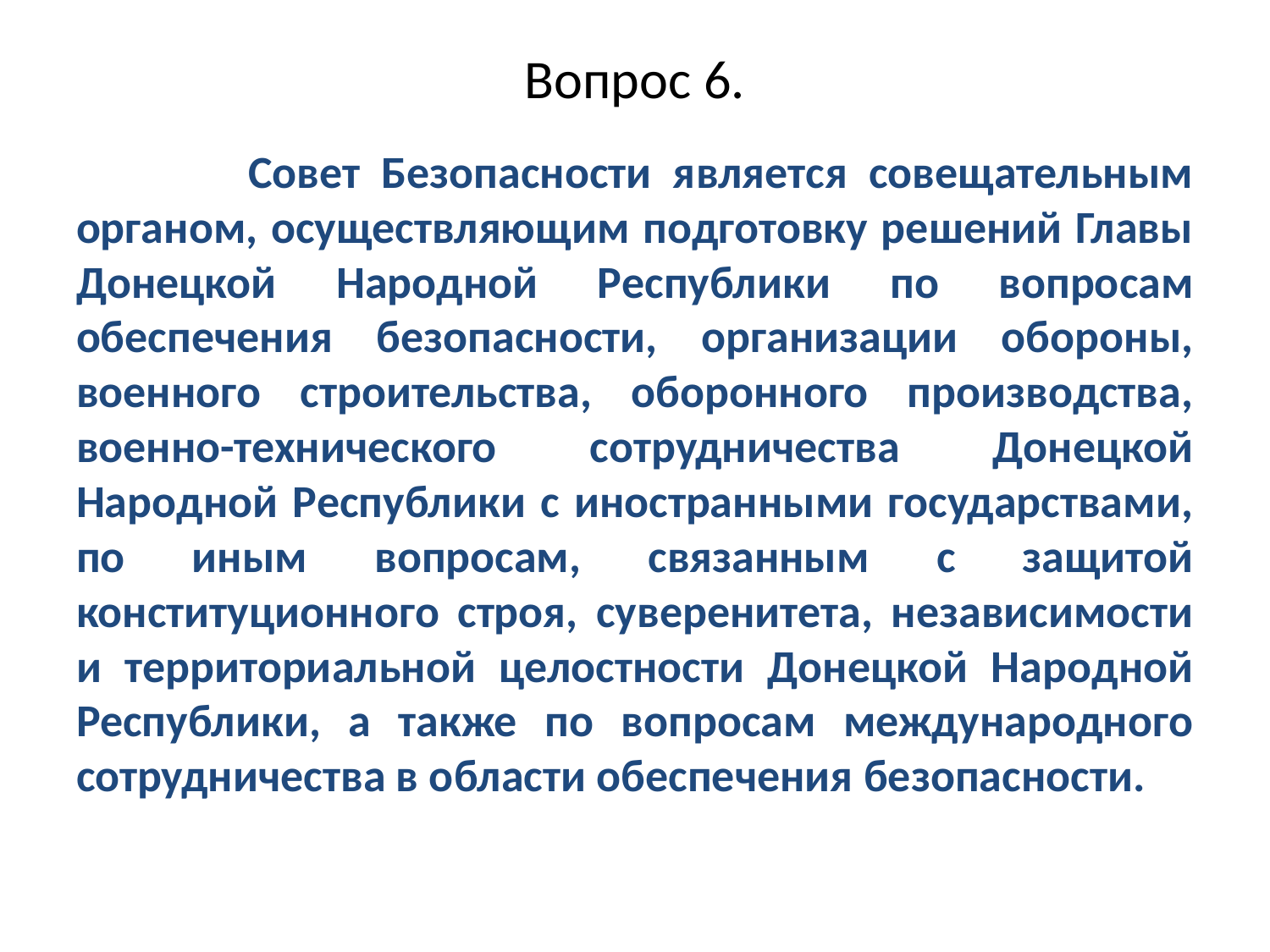

# Вопрос 6.
        Совет Безопасности является совещательным органом, осуществляющим подготовку решений Главы Донецкой Народной Республики по вопросам обеспечения безопасности, организации обороны, военного строительства, оборонного производства, военно-технического сотрудничества Донецкой Народной Республики с иностранными государствами, по иным вопросам, связанным с защитой конституционного строя, суверенитета, независимости и территориальной целостности Донецкой Народной Республики, а также по вопросам международного сотрудничества в области обеспечения безопасности.